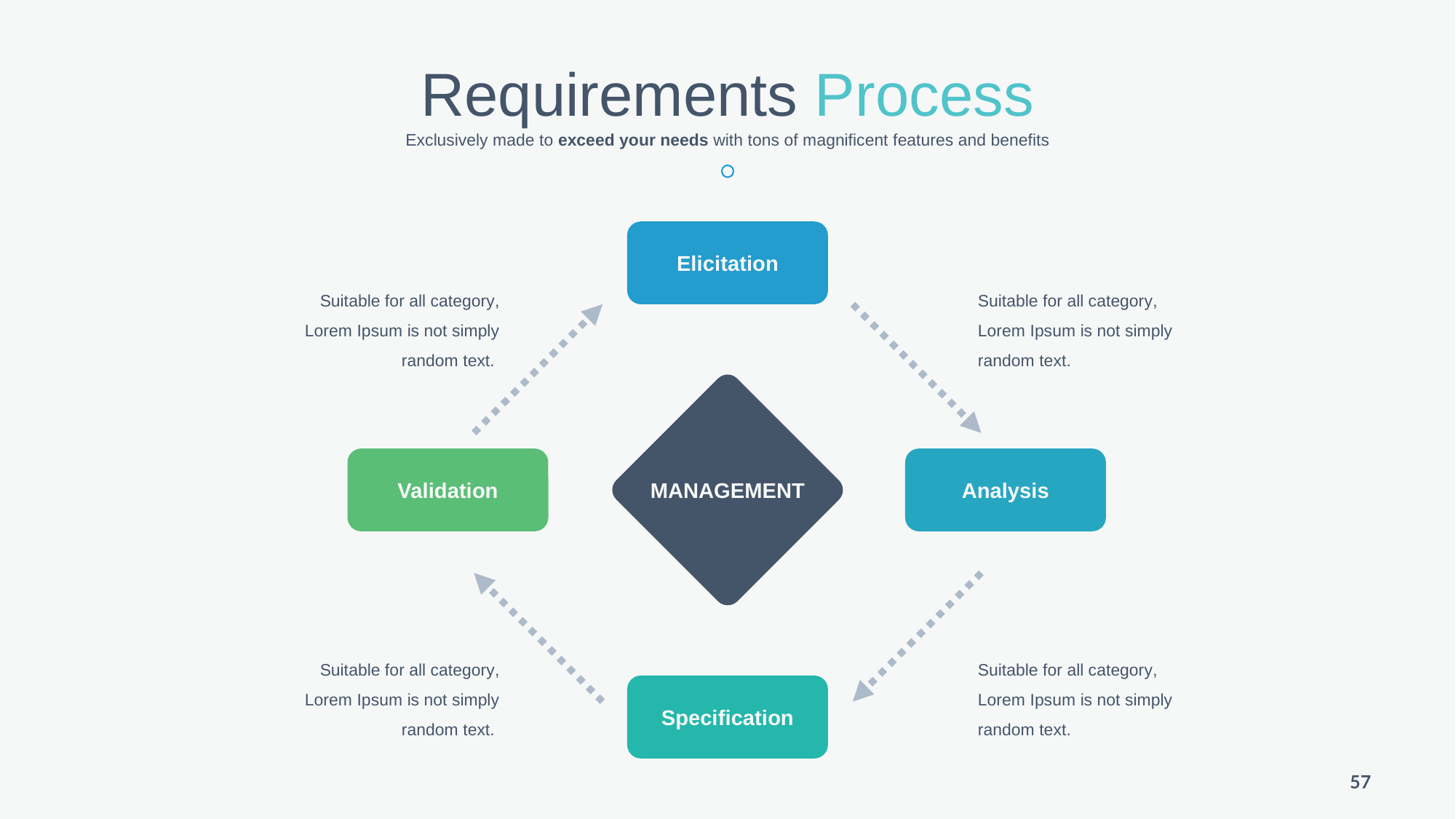

Requirements Process
Exclusively made to exceed your needs with tons of magnificent features and benefits

Elicitation
Suitable for all category, Lorem Ipsum is not simply random text.
Suitable for all category, Lorem Ipsum is not simply random text.

Validation

Analysis
MANAGEMENT
Suitable for all category, Lorem Ipsum is not simply random text.
Suitable for all category, Lorem Ipsum is not simply random text.

Specification